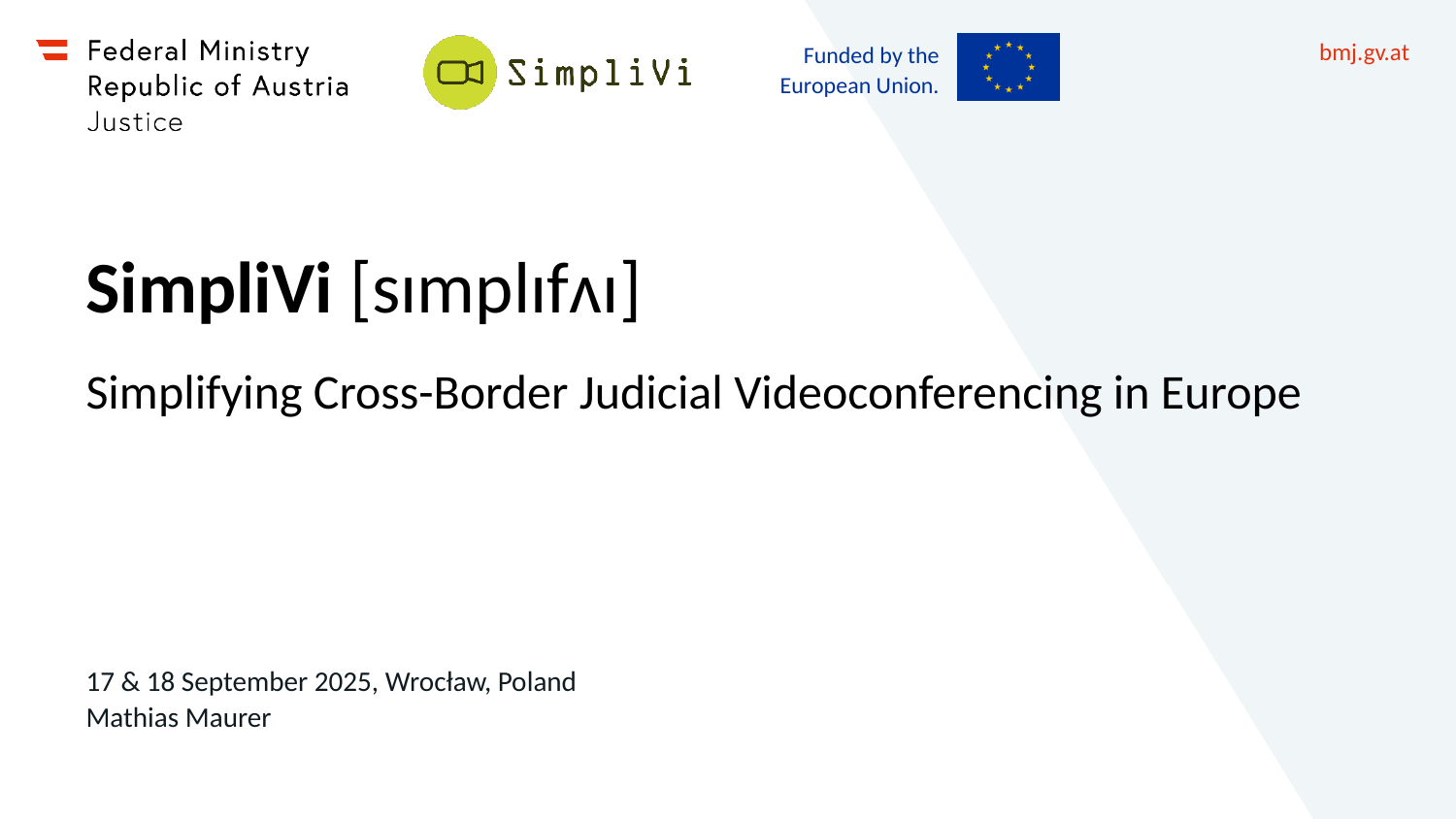

# SimpliVi [sɪmplɪfʌɪ]
Simplifying Cross-Border Judicial Videoconferencing in Europe
17 & 18 September 2025, Wrocław, Poland
Mathias Maurer